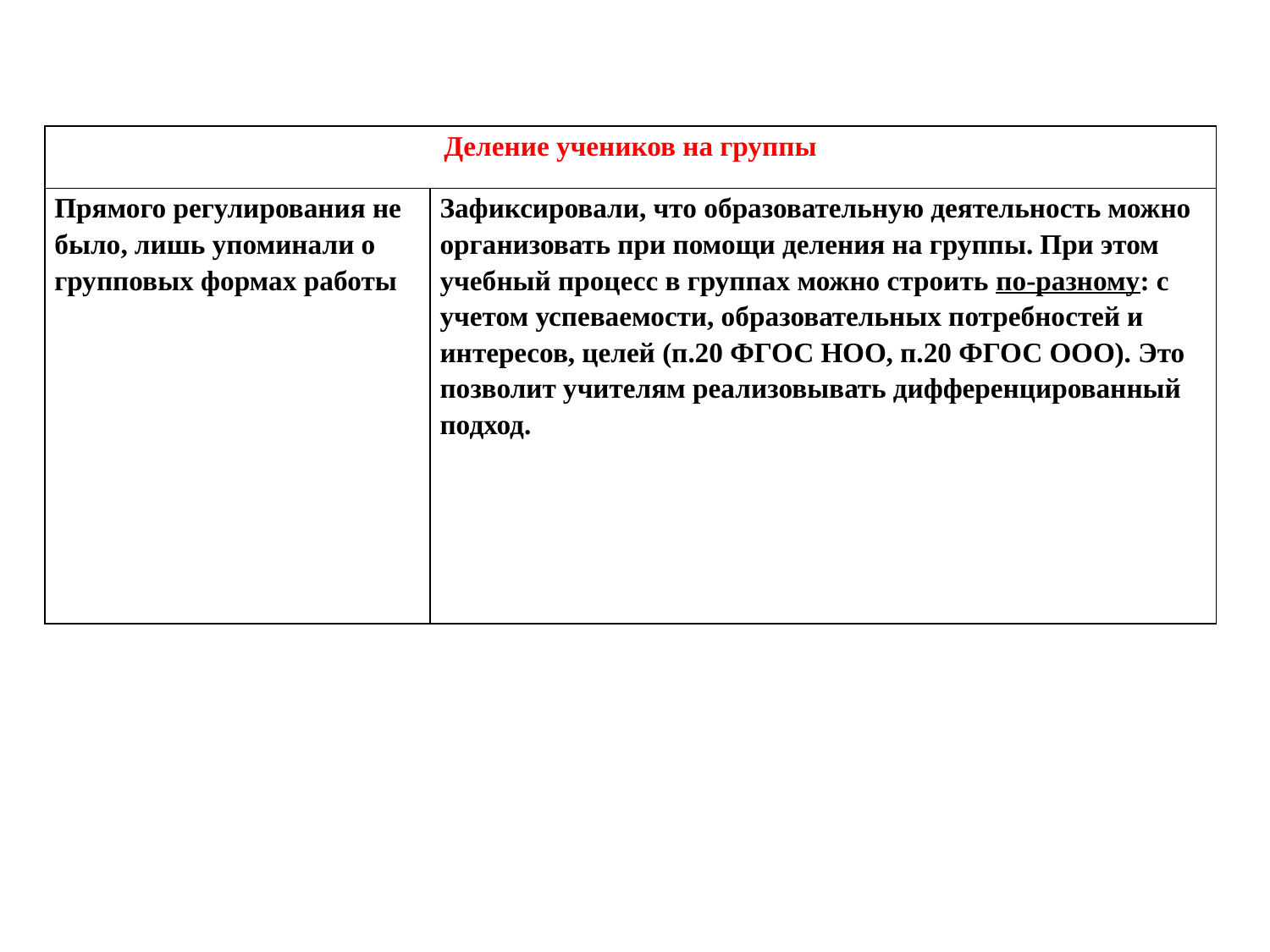

| Деление учеников на группы |  |
| --- | --- |
| Прямого регулирования не было, лишь упоминали о групповых формах работы | Зафиксировали, что образовательную деятельность можно организовать при помощи деления на группы. При этом учебный процесс в группах можно строить по-разному: с учетом успеваемости, образовательных потребностей и интересов, целей (п.20 ФГОС НОО, п.20 ФГОС ООО). Это позволит учителям реализовывать дифференцированный подход. |